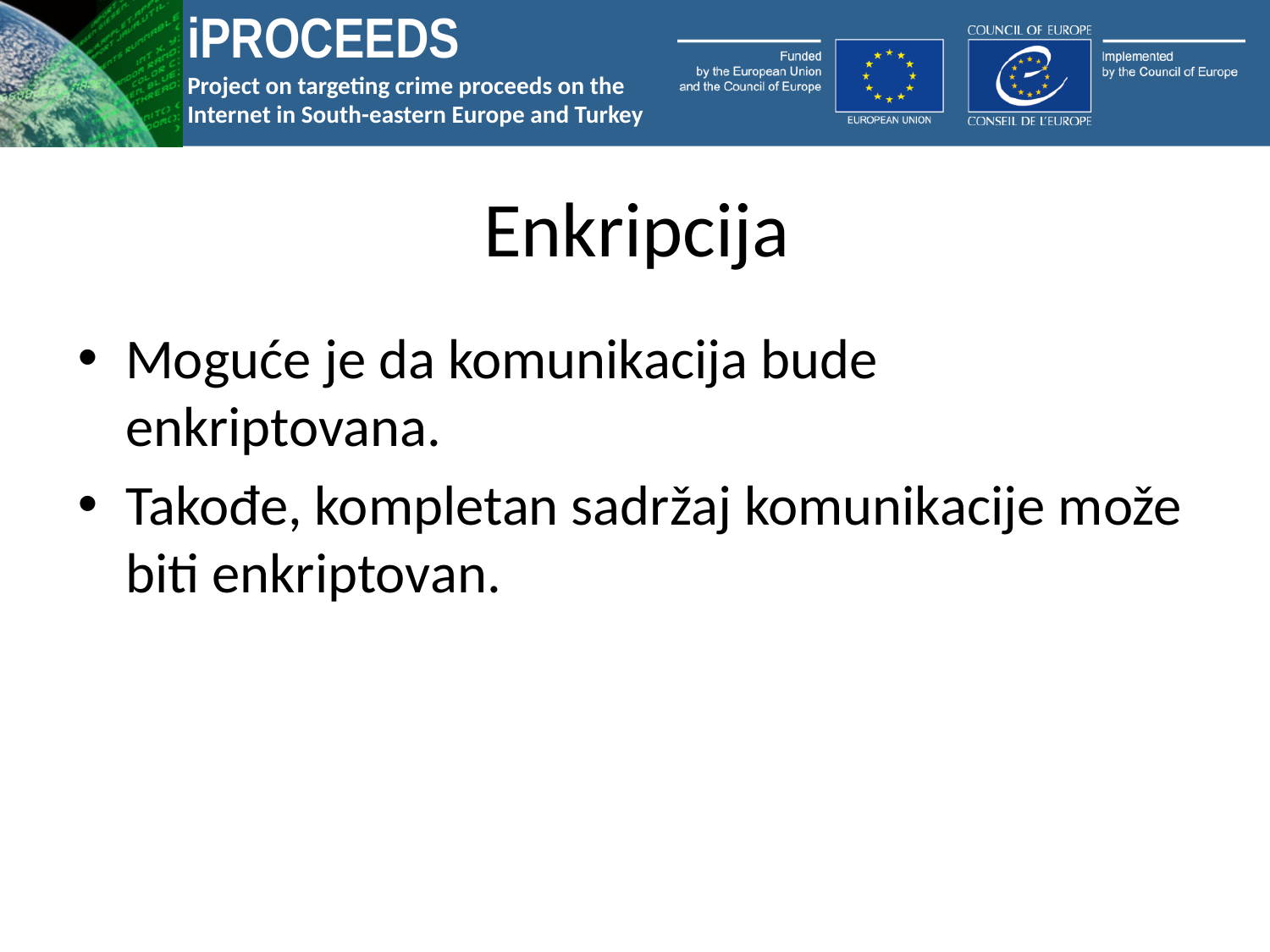

# Enkripcija
Moguće je da komunikacija bude enkriptovana.
Takođe, kompletan sadržaj komunikacije može biti enkriptovan.